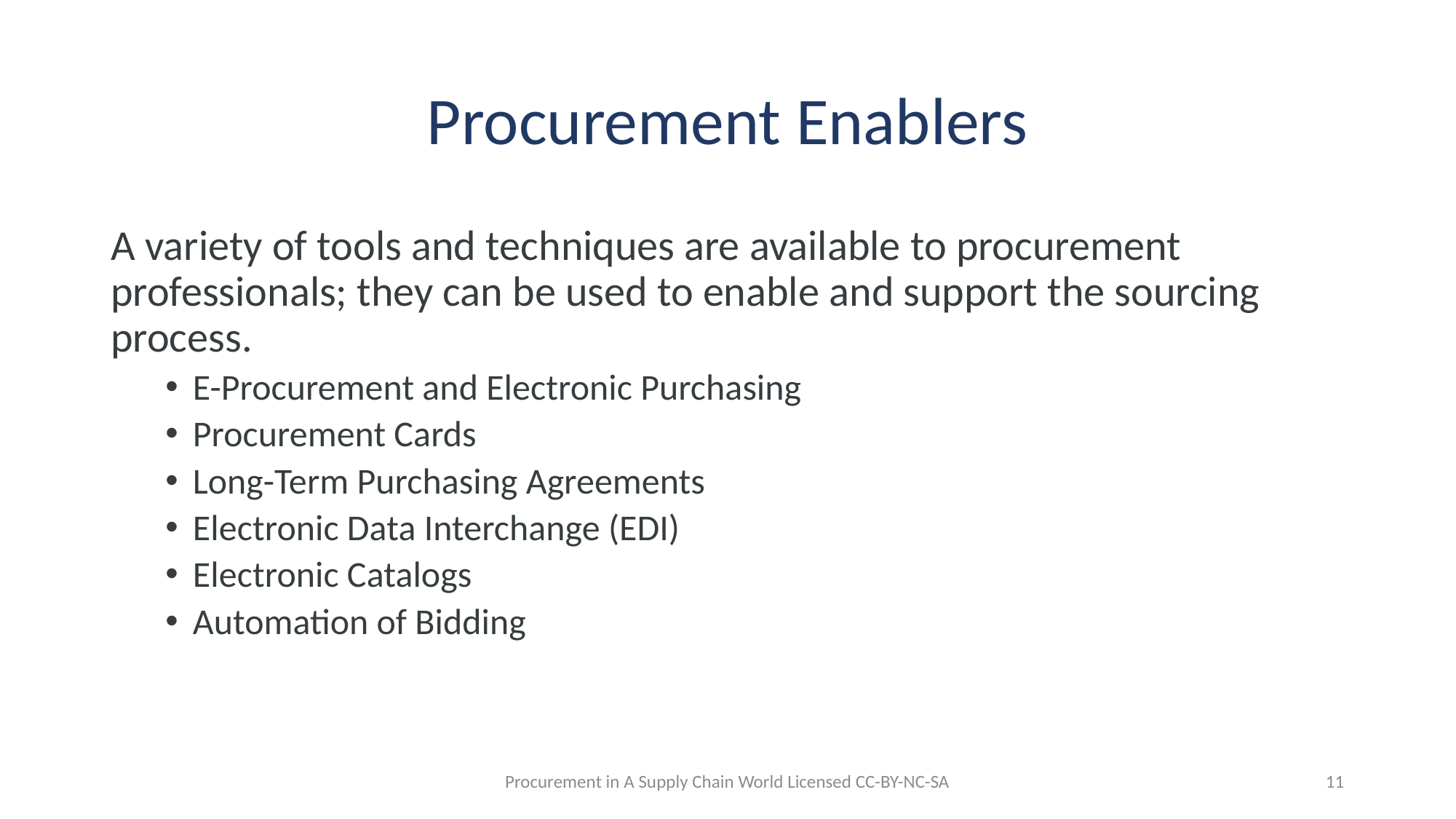

# Procurement Enablers
A variety of tools and techniques are available to procurement professionals; they can be used to enable and support the sourcing process.
E-Procurement and Electronic Purchasing
Procurement Cards
Long-Term Purchasing Agreements
Electronic Data Interchange (EDI)
Electronic Catalogs
Automation of Bidding

Procurement in A Supply Chain World Licensed CC-BY-NC-SA
11